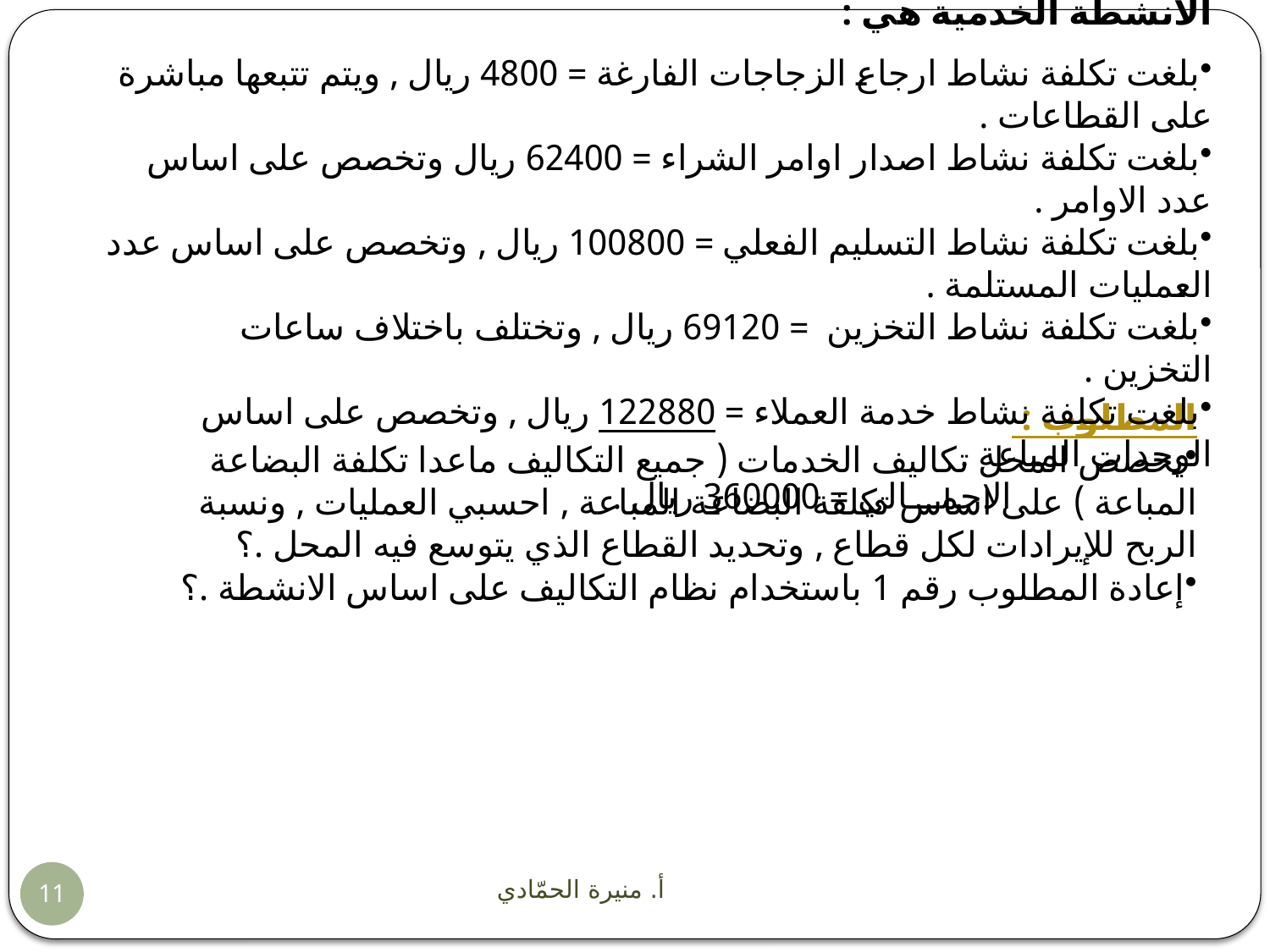

علماً بان تكلفة الخدمات 360000 ريال , كما توفرت بيانات اخرى عن الانشطة الخدمية هي :

بلغت تكلفة نشاط ارجاع الزجاجات الفارغة = 4800 ريال , ويتم تتبعها مباشرة على القطاعات .
بلغت تكلفة نشاط اصدار اوامر الشراء = 62400 ريال وتخصص على اساس عدد الاوامر .
بلغت تكلفة نشاط التسليم الفعلي = 100800 ريال , وتخصص على اساس عدد العمليات المستلمة .
بلغت تكلفة نشاط التخزين  = 69120 ريال , وتختلف باختلاف ساعات التخزين .
بلغت تكلفة نشاط خدمة العملاء = 122880 ريال , وتخصص على اساس الوحدات المباعة .
                      الاجمـــالي = 360000 ريال .
المطلوب :
يخصص المحل تكاليف الخدمات ( جميع التكاليف ماعدا تكلفة البضاعة المباعة ) على اساس تكلفة البضاعة المباعة , احسبي العمليات , ونسبة الربح للإيرادات لكل قطاع , وتحديد القطاع الذي يتوسع فيه المحل .؟
إعادة المطلوب رقم 1 باستخدام نظام التكاليف على اساس الانشطة .؟
أ. منيرة الحمّادي
11